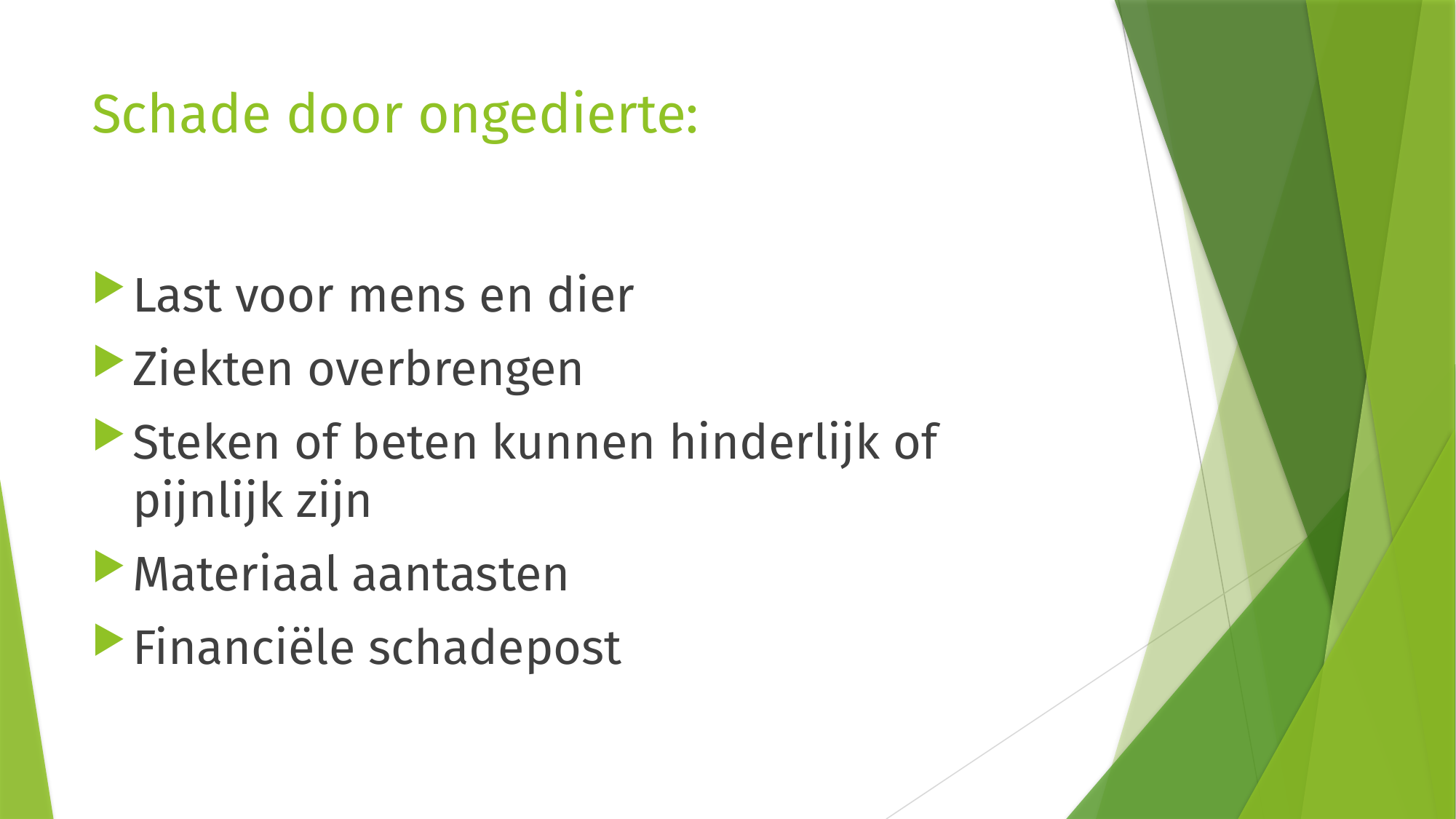

# Schade door ongedierte:
Last voor mens en dier
Ziekten overbrengen
Steken of beten kunnen hinderlijk of pijnlijk zijn
Materiaal aantasten
Financiële schadepost